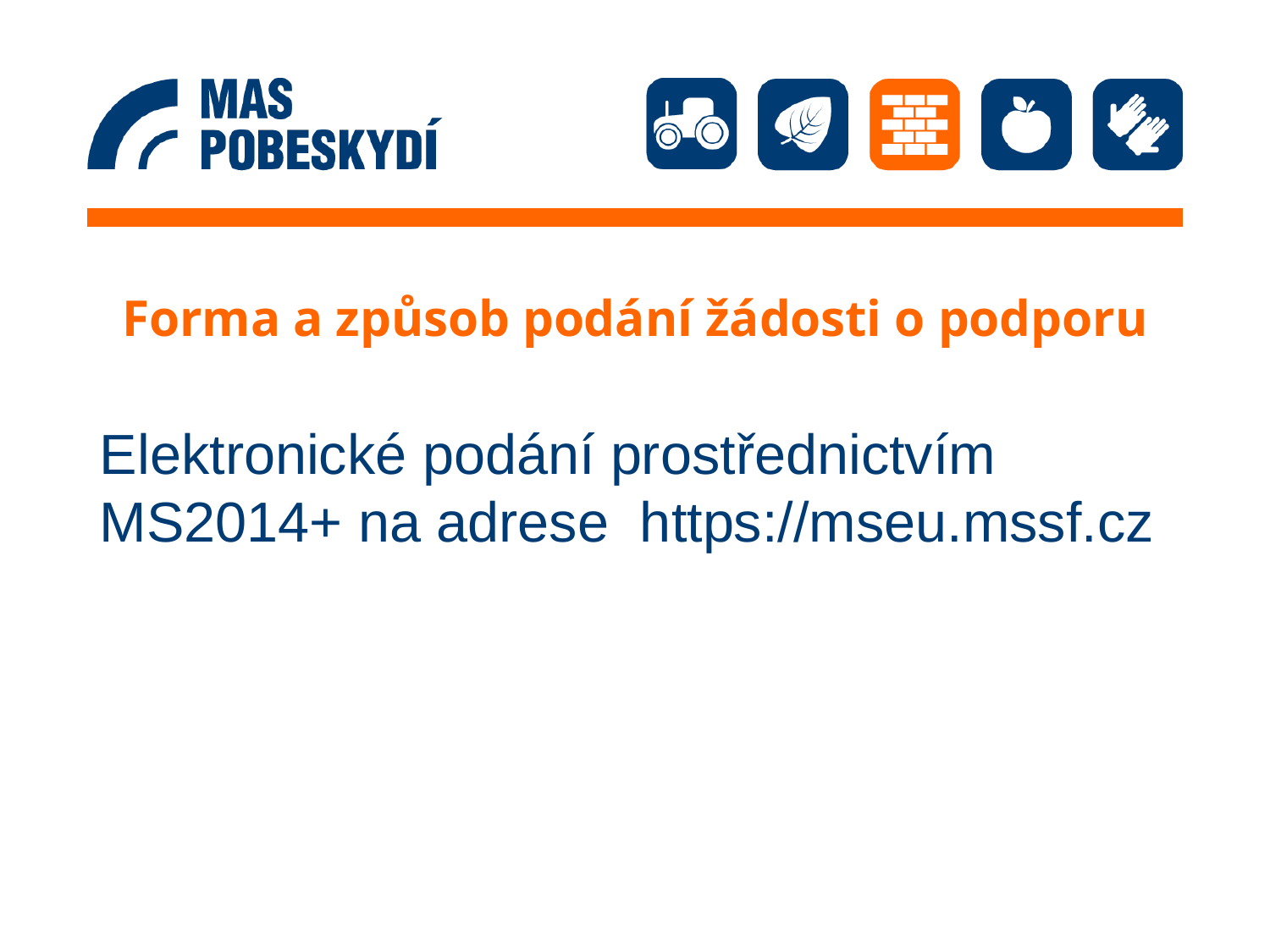

# Forma a způsob podání žádosti o podporu
Elektronické podání prostřednictvím MS2014+ na adrese  https://mseu.mssf.cz